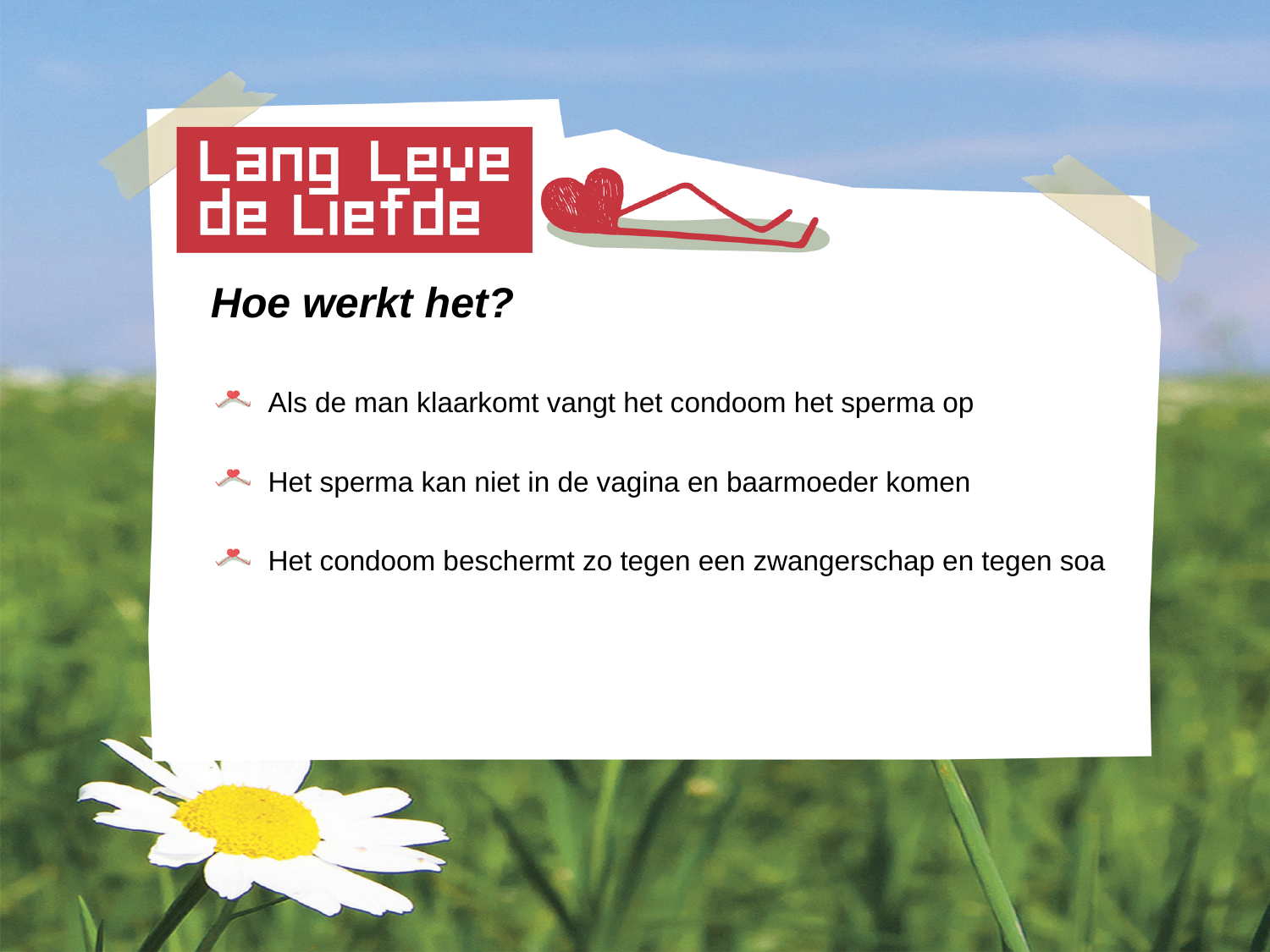

Hoe werkt het?

 Als de man klaarkomt vangt het condoom het sperma op

 Het sperma kan niet in de vagina en baarmoeder komen

 Het condoom beschermt zo tegen een zwangerschap en tegen soa